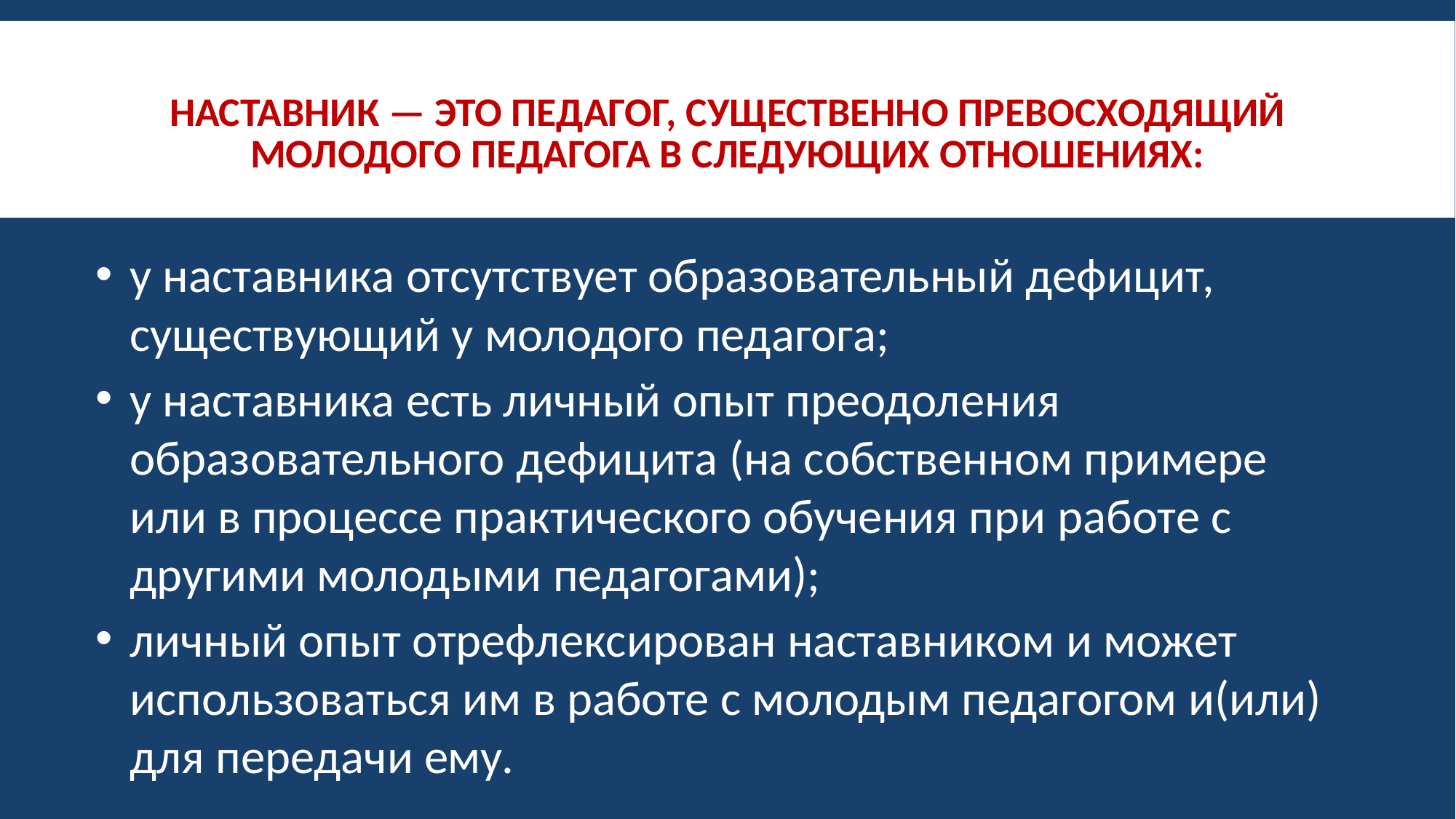

# Наставник — это педагог, существенно превосходящий молодого педагога в следующих отношениях:
у наставника отсутствует образовательный дефицит, существующий у молодого педагога;
у наставника есть личный опыт преодоления образовательного дефицита (на собственном примере или в процессе практического обучения при работе с другими молодыми педагогами);
личный опыт отрефлексирован наставником и может использоваться им в работе с молодым педагогом и(или) для передачи ему.